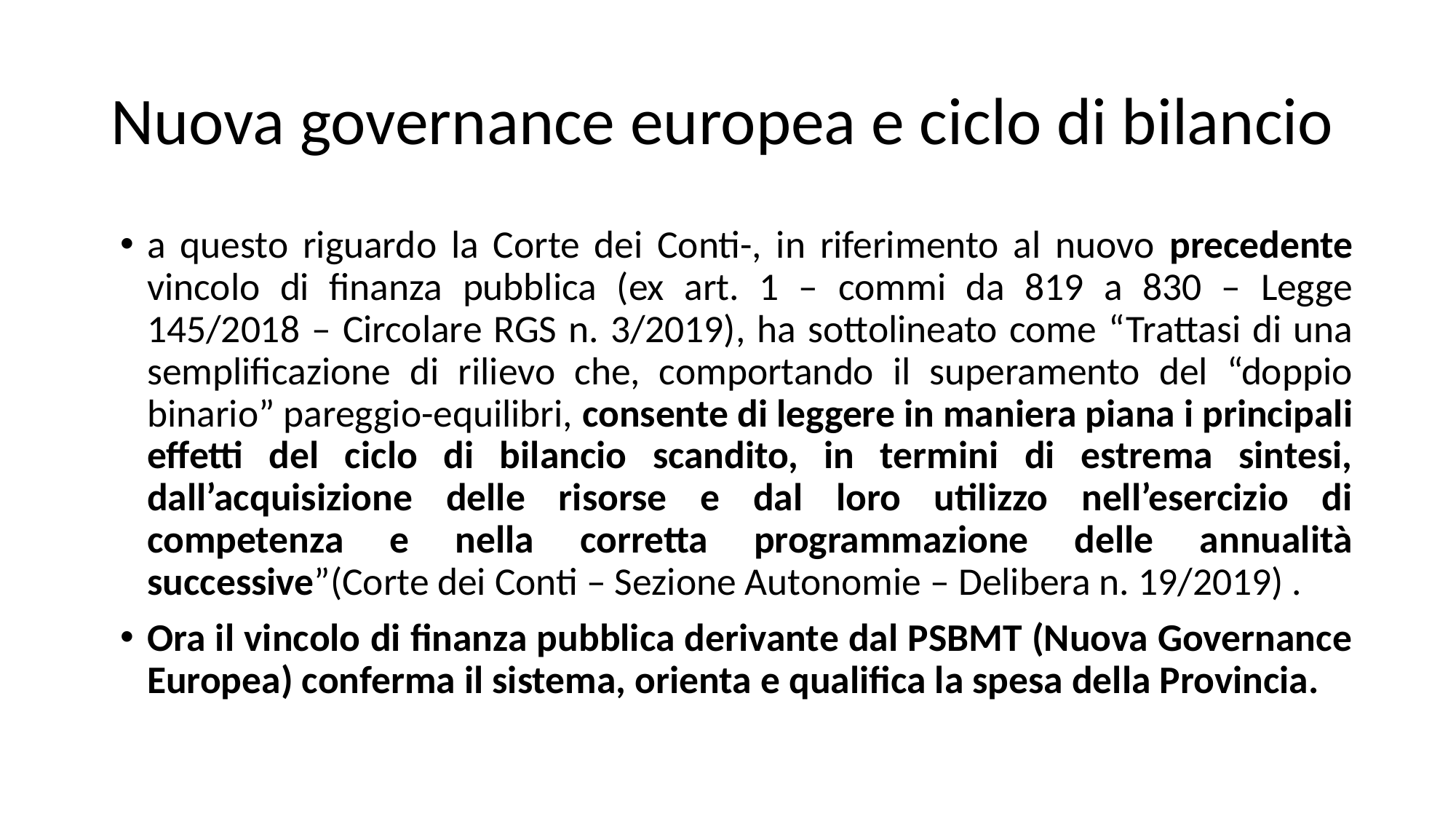

# Nuova governance europea e ciclo di bilancio
a questo riguardo la Corte dei Conti-, in riferimento al nuovo precedente vincolo di finanza pubblica (ex art. 1 – commi da 819 a 830 – Legge 145/2018 – Circolare RGS n. 3/2019), ha sottolineato come “Trattasi di una semplificazione di rilievo che, comportando il superamento del “doppio binario” pareggio-equilibri, consente di leggere in maniera piana i principali effetti del ciclo di bilancio scandito, in termini di estrema sintesi, dall’acquisizione delle risorse e dal loro utilizzo nell’esercizio di competenza e nella corretta programmazione delle annualità successive”(Corte dei Conti – Sezione Autonomie – Delibera n. 19/2019) .
Ora il vincolo di finanza pubblica derivante dal PSBMT (Nuova Governance Europea) conferma il sistema, orienta e qualifica la spesa della Provincia.